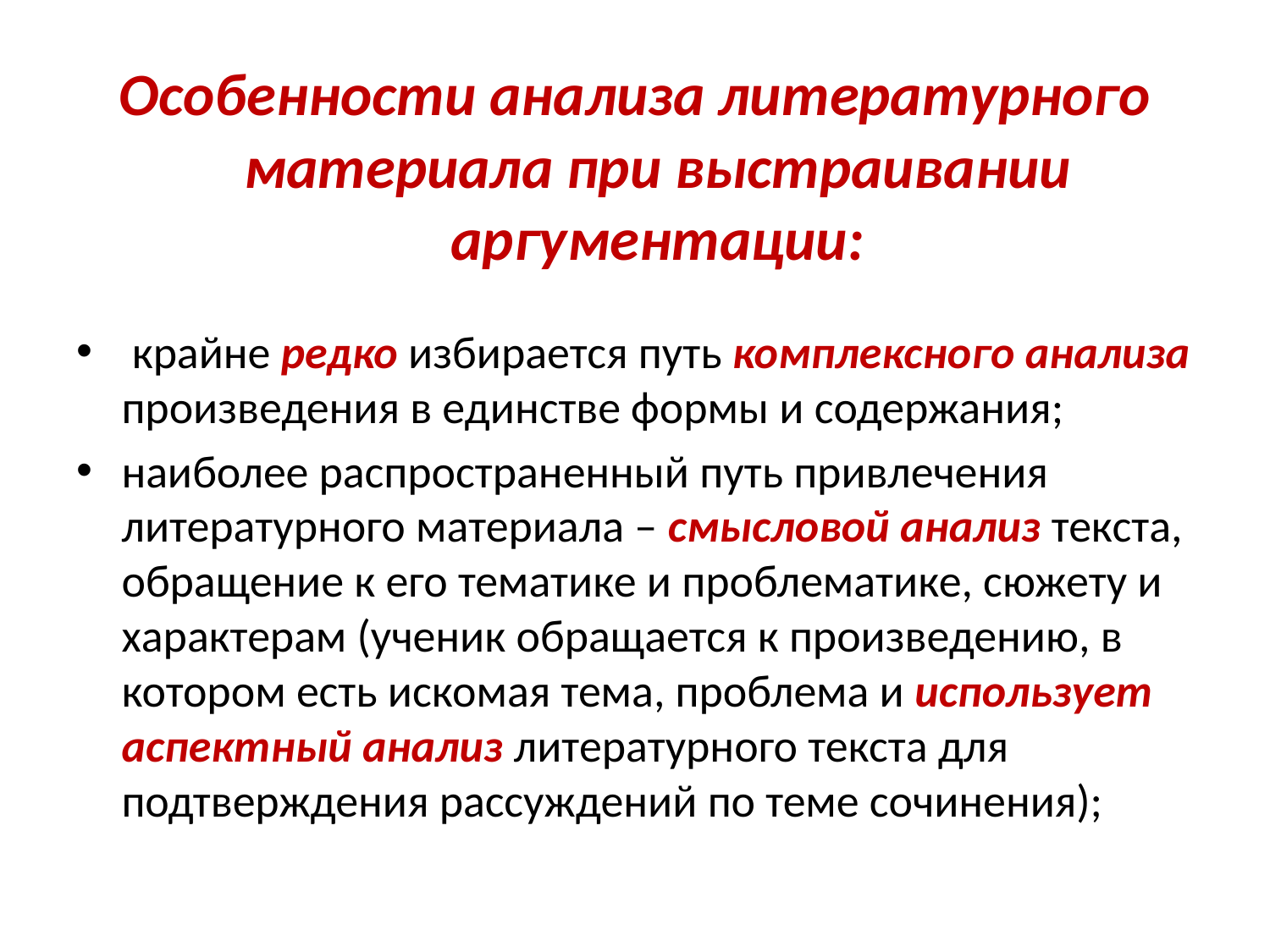

Особенности анализа литературного материала при выстраивании аргументации:

 крайне редко избирается путь комплексного анализа произведения в единстве формы и содержания;
наиболее распространенный путь привлечения литературного материала – смысловой анализ текста, обращение к его тематике и проблематике, сюжету и характерам (ученик обращается к произведению, в котором есть искомая тема, проблема и использует аспектный анализ литературного текста для подтверждения рассуждений по теме сочинения);